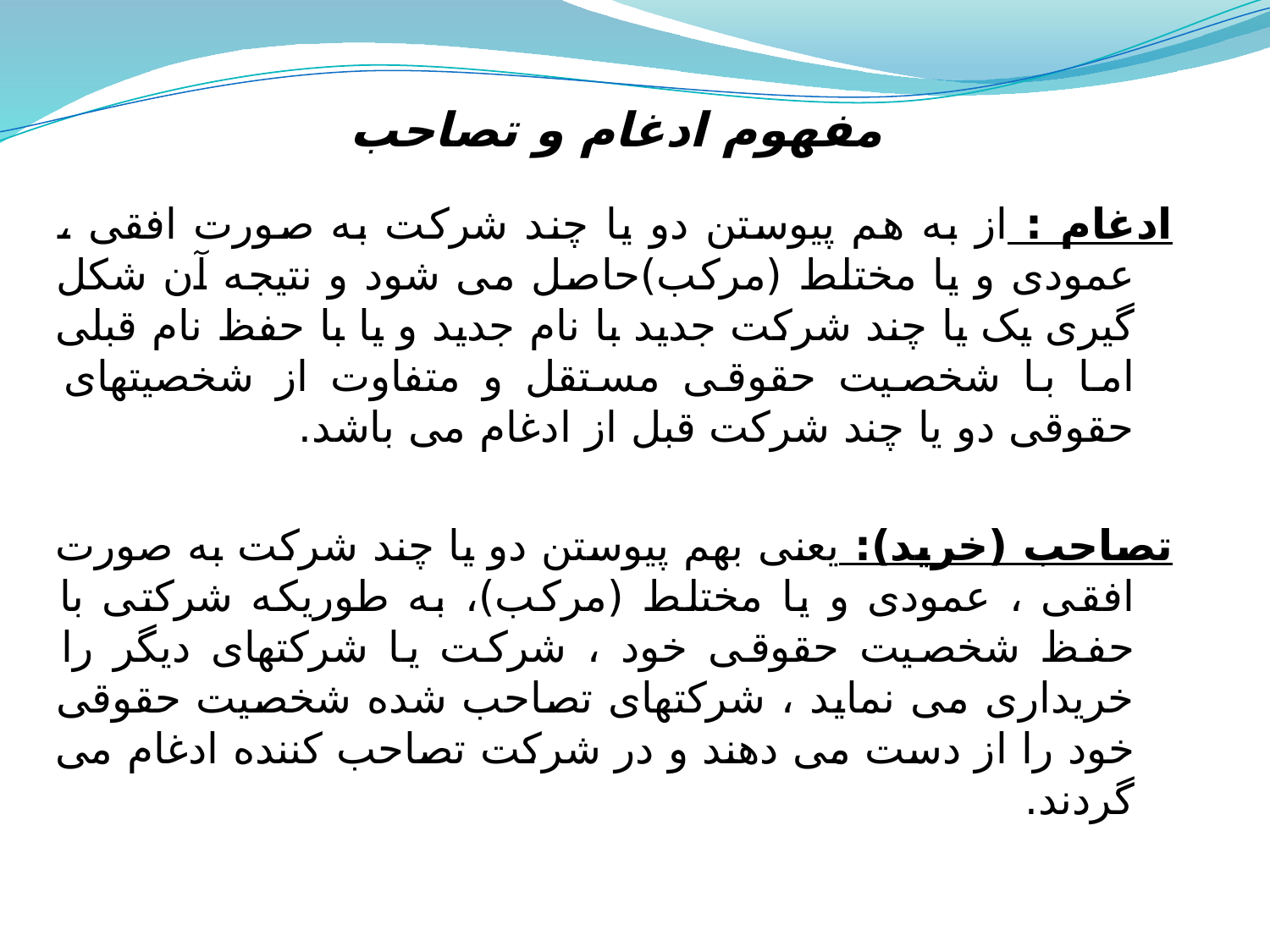

# مفهوم ادغام و تصاحب
ادغام : از به هم پیوستن دو یا چند شرکت به صورت افقی ، عمودی و یا مختلط (مرکب)حاصل می شود و نتیجه آن شکل گیری یک یا چند شرکت جدید با نام جدید و یا با حفظ نام قبلی اما با شخصیت حقوقی مستقل و متفاوت از شخصیتهای حقوقی دو یا چند شرکت قبل از ادغام می باشد.

تصاحب (خرید): یعنی بهم پیوستن دو یا چند شرکت به صورت افقی ، عمودی و یا مختلط (مرکب)، به طوریکه شرکتی با حفظ شخصیت حقوقی خود ، شرکت یا شرکتهای دیگر را خریداری می نماید ، شرکتهای تصاحب شده شخصیت حقوقی خود را از دست می دهند و در شرکت تصاحب کننده ادغام می گردند.